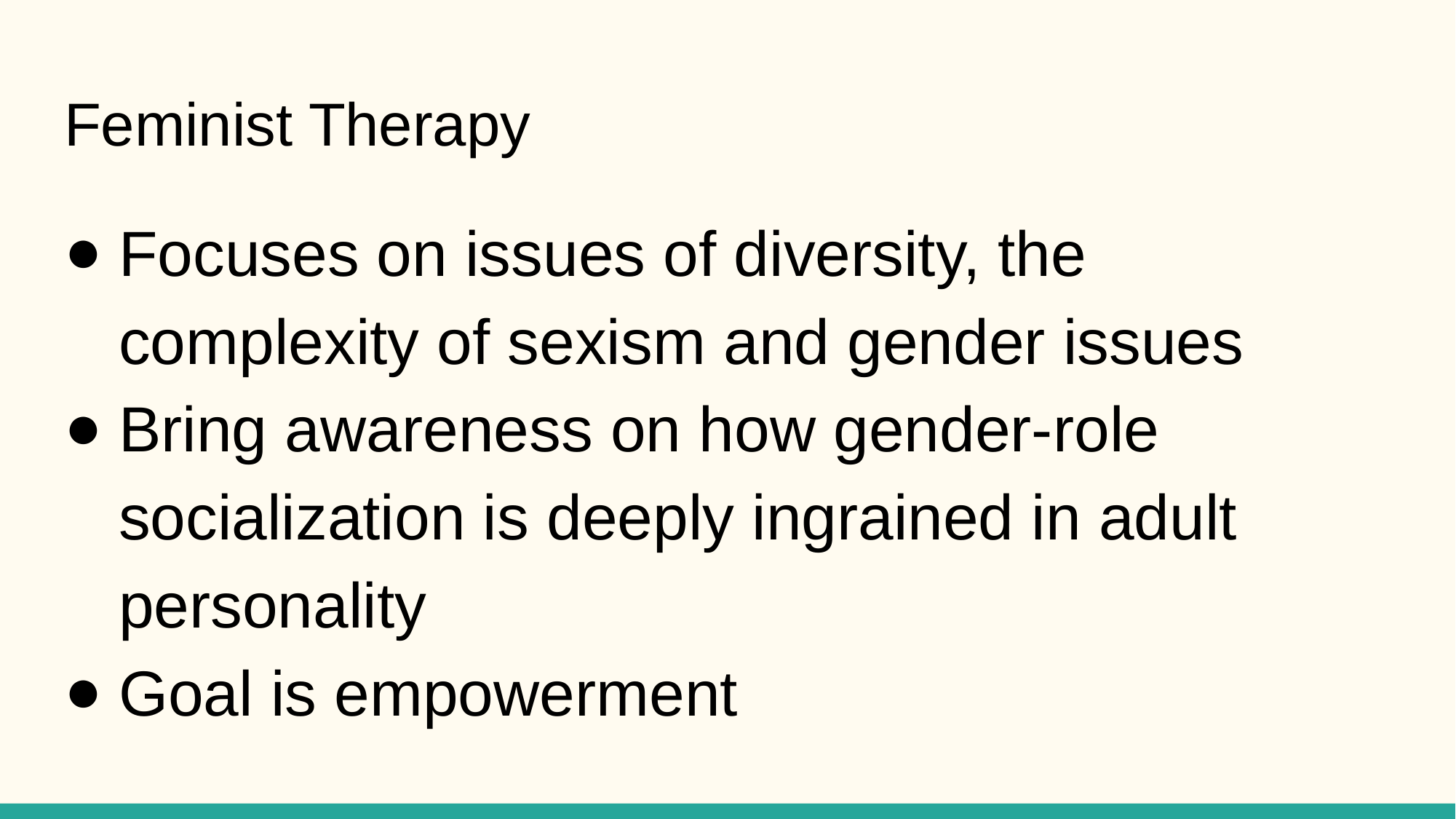

# Feminist Therapy
Focuses on issues of diversity, the complexity of sexism and gender issues
Bring awareness on how gender-role socialization is deeply ingrained in adult personality
Goal is empowerment